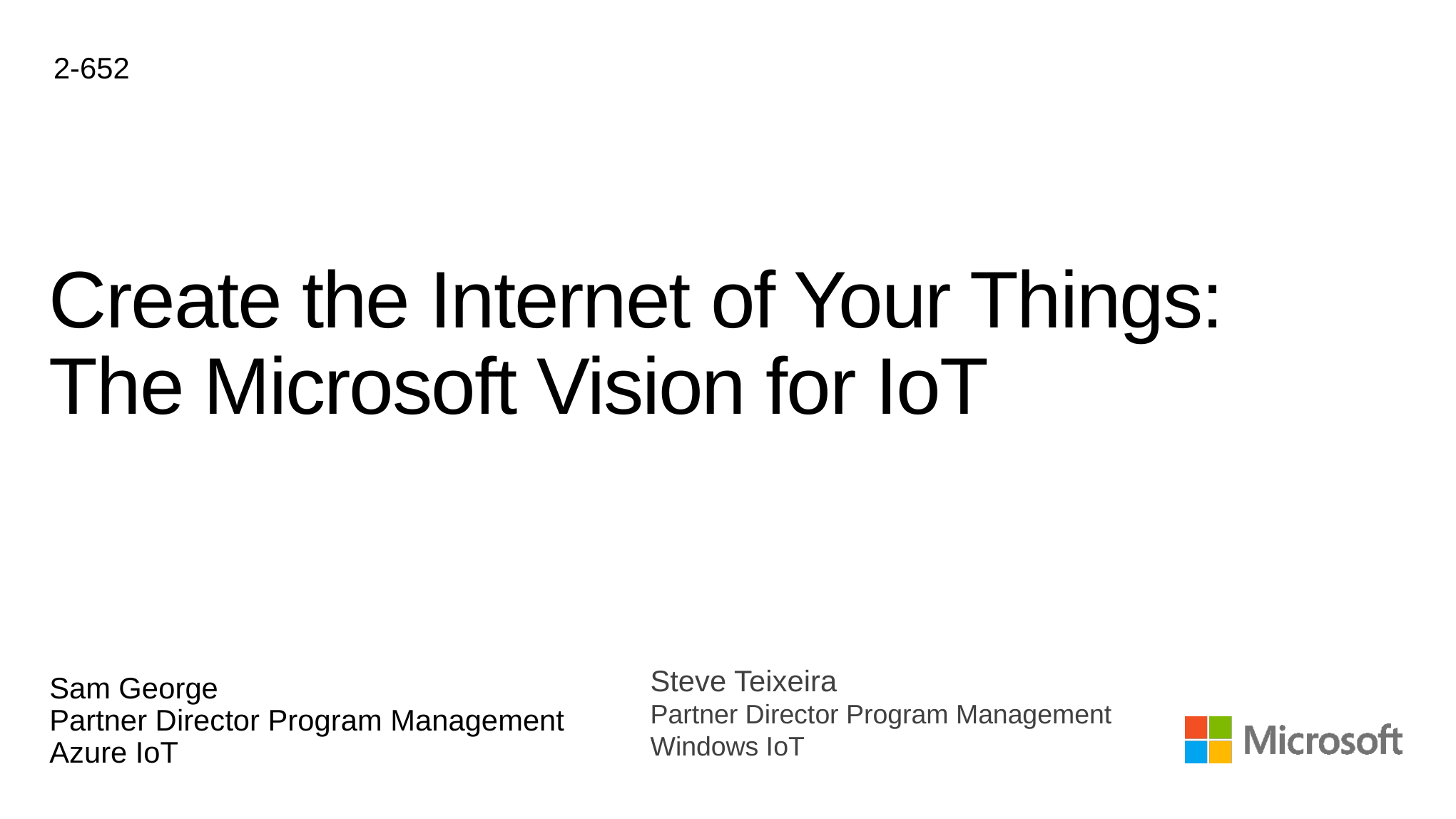

2-652
# Create the Internet of Your Things: The Microsoft Vision for IoT
Steve Teixeira
Partner Director Program Management
Windows IoT
Sam George
Partner Director Program Management
Azure IoT